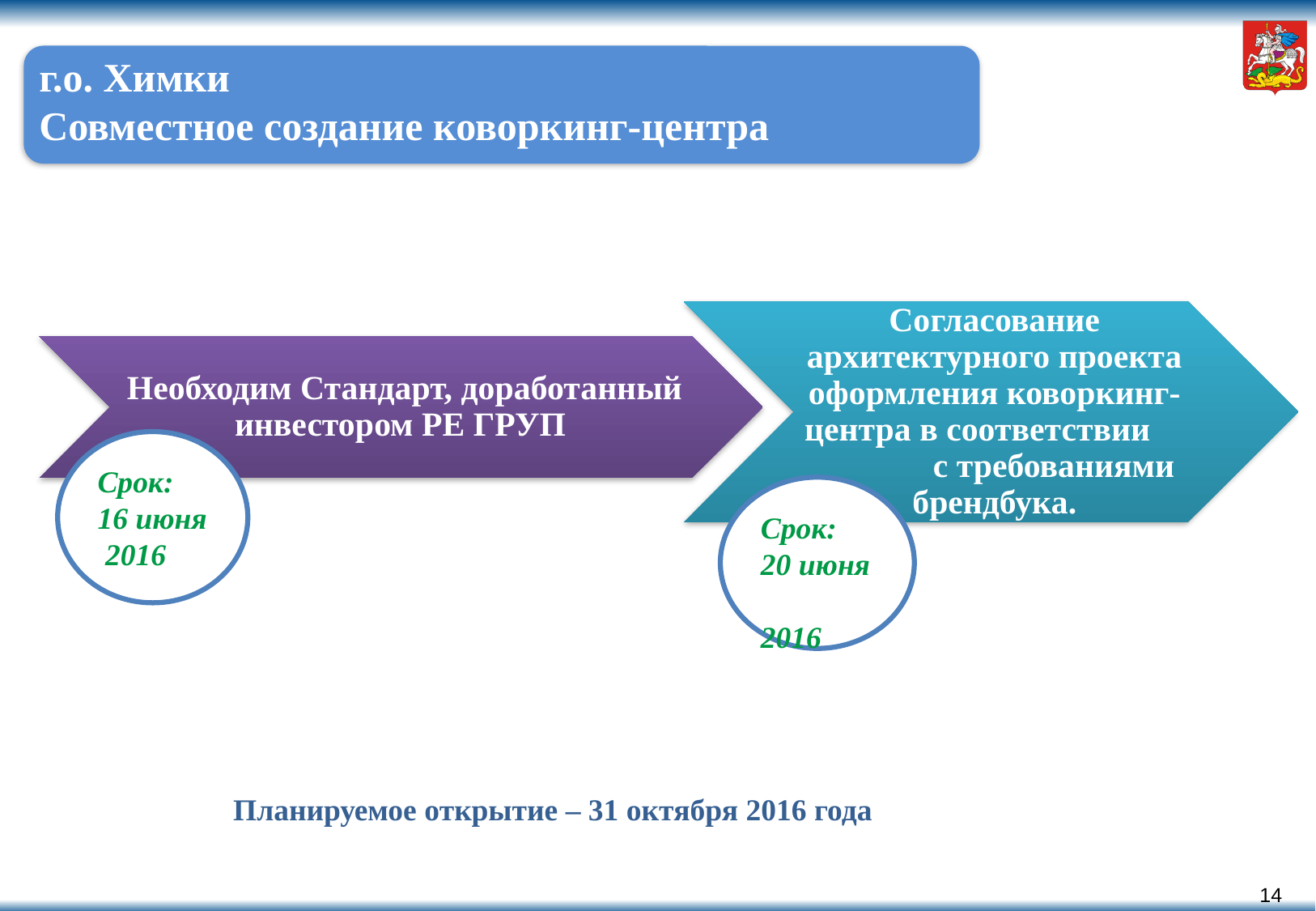

# г.о. Химки Совместное создание коворкинг-центра
Необходим Стандарт, доработанный инвестором РЕ ГРУП
Согласование архитектурного проекта оформления коворкинг-центра в соответствии                   с требованиями брендбука.
Срок:
16 июня  2016
Срок:
20 июня        2016
Планируемое открытие – 31 октября 2016 года
14